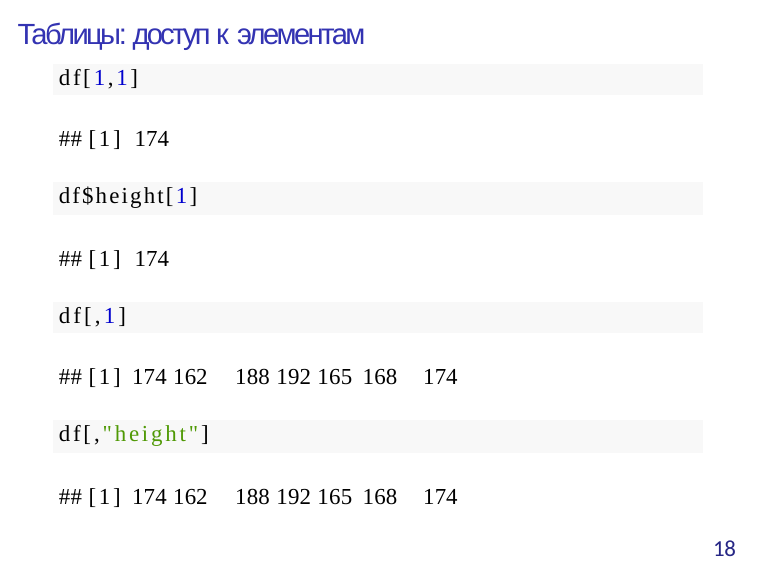

Таблицы: доступ к элементам
| df[1,1] |  |  |
| --- | --- | --- |
| ## [1] 174 |  |  |
| df$height[1] |  |  |
| ## [1] 174 |  |  |
| df[,1] |  |  |
| ## [1] 174 162 | 188 192 165 168 | 174 |
| df[,"height"] |  |  |
| ## [1] 174 162 | 188 192 165 168 | 174 |
18